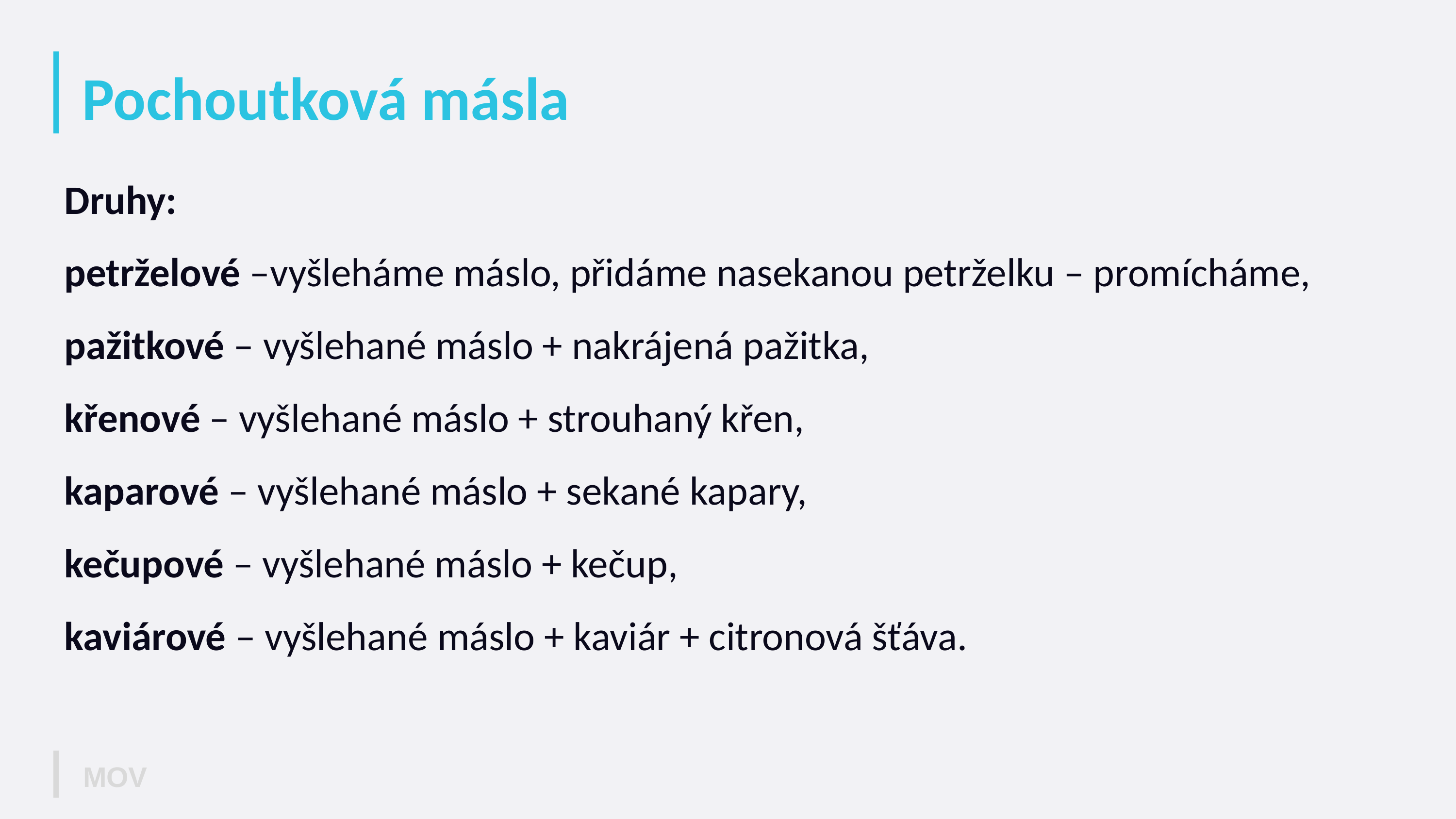

# Pochoutková másla
Druhy:
petrželové –vyšleháme máslo, přidáme nasekanou petrželku – promícháme,
pažitkové – vyšlehané máslo + nakrájená pažitka,
křenové – vyšlehané máslo + strouhaný křen,
kaparové – vyšlehané máslo + sekané kapary,
kečupové – vyšlehané máslo + kečup,
kaviárové – vyšlehané máslo + kaviár + citronová šťáva.